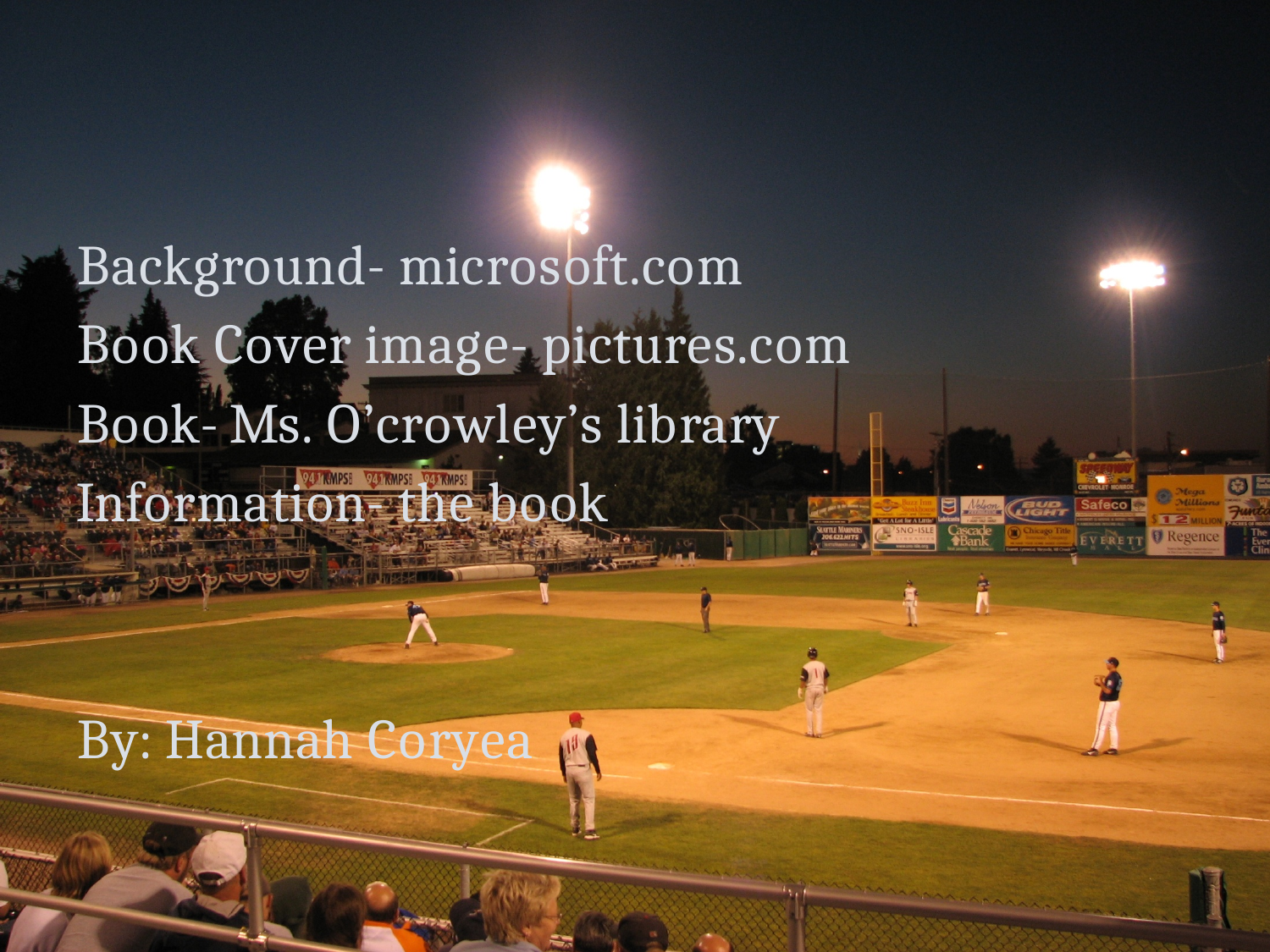

#
Background- microsoft.com
Book Cover image- pictures.com
Book- Ms. O’crowley’s library
Information- the book

By: Hannah Coryea